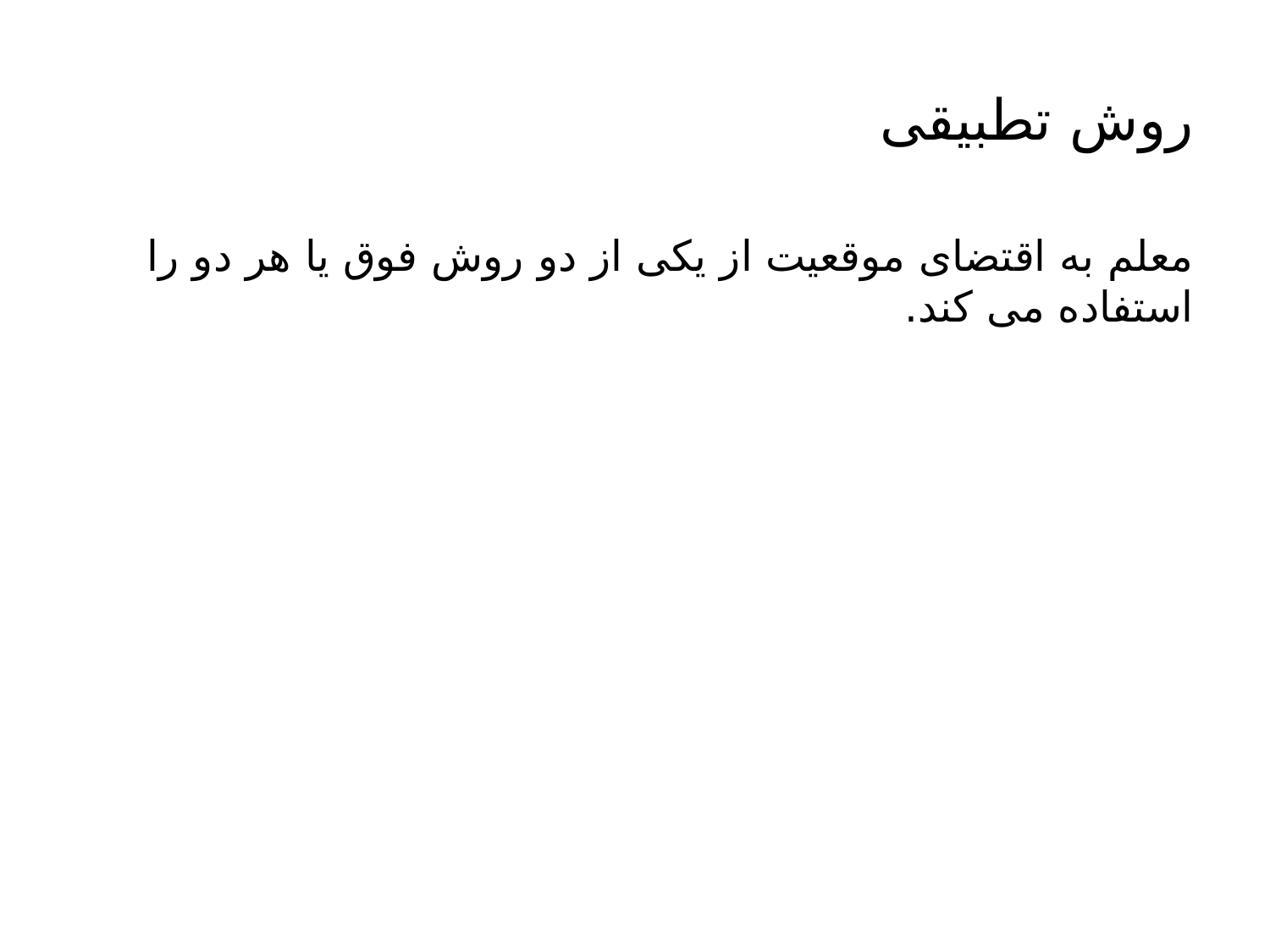

# روش تطبیقی
معلم به اقتضای موقعیت از یکی از دو روش فوق یا هر دو را استفاده می کند.